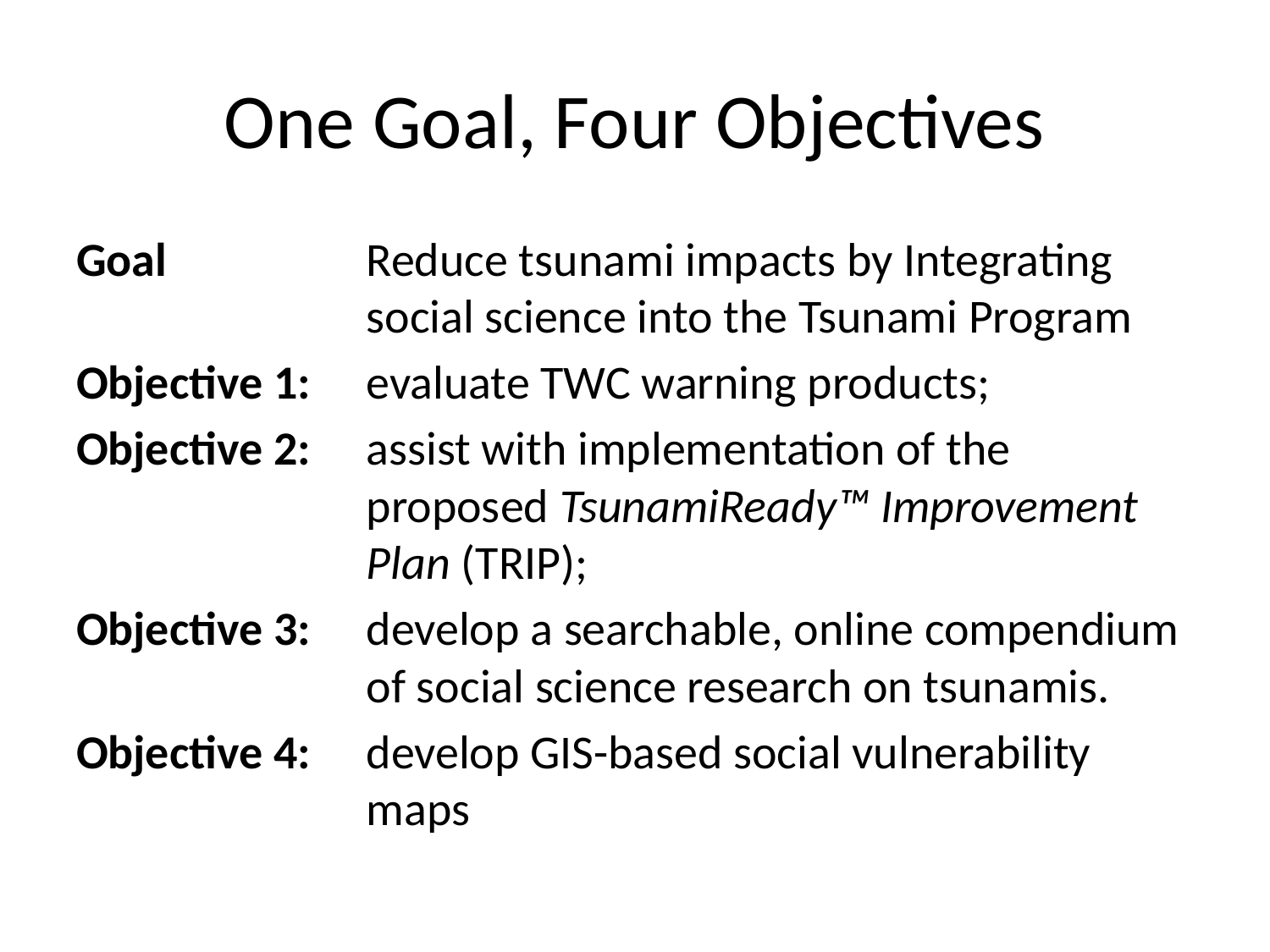

# One Goal, Four Objectives
Goal	Reduce tsunami impacts by Integrating social science into the Tsunami Program
Objective 1:	evaluate TWC warning products;
Objective 2:	assist with implementation of the proposed TsunamiReady™ Improvement Plan (TRIP);
Objective 3:	develop a searchable, online compendium of social science research on tsunamis.
Objective 4: 	develop GIS-based social vulnerability maps